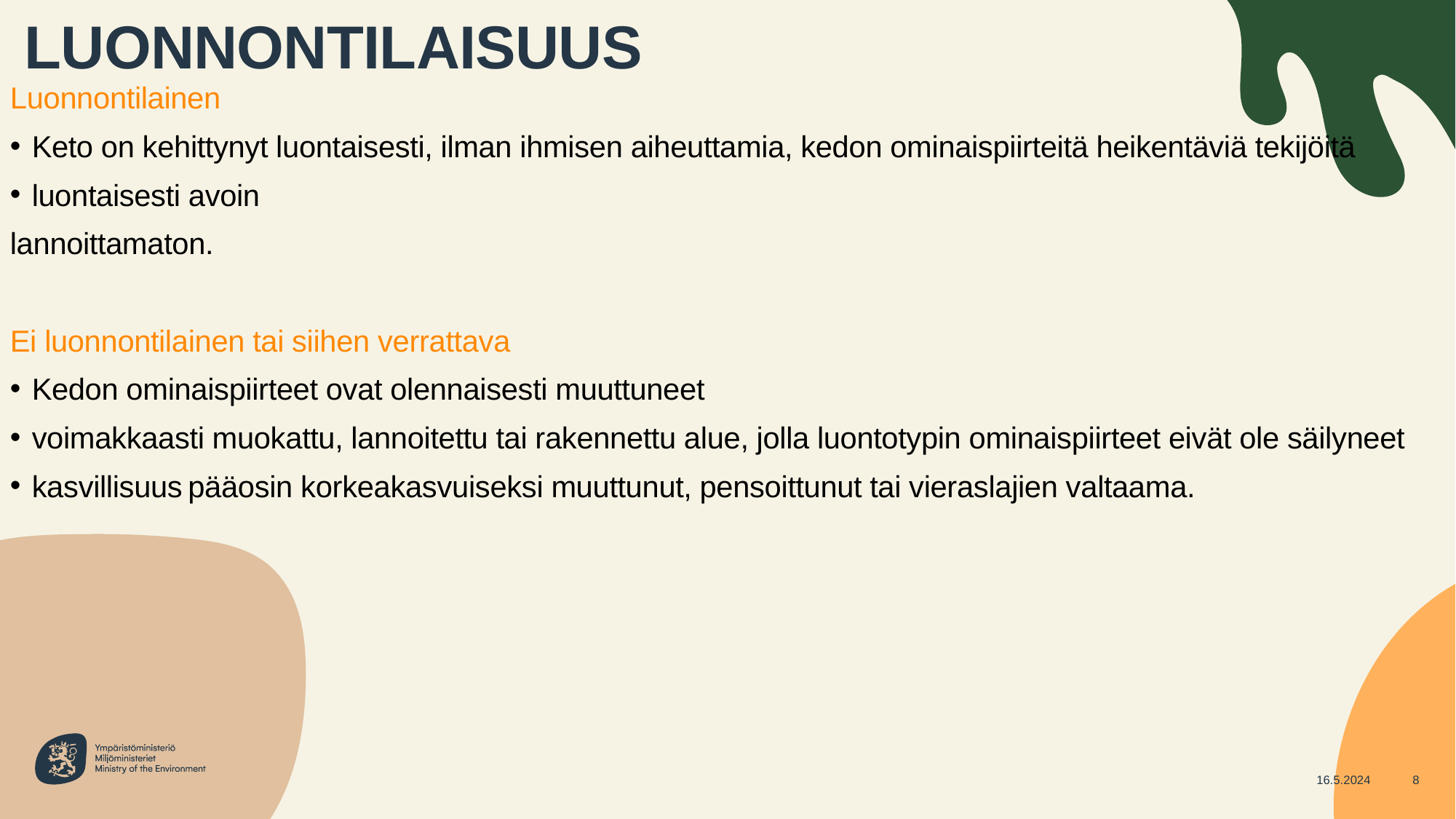

#
LUONNONTILAISUUS

Luonnontilainen
Keto on kehittynyt luontaisesti, ilman ihmisen aiheuttamia, kedon ominaispiirteitä heikentäviä tekijöitä
luontaisesti avoin
lannoittamaton.

Ei luonnontilainen tai siihen verrattava
Kedon ominaispiirteet ovat olennaisesti muuttuneet
voimakkaasti muokattu, lannoitettu tai rakennettu alue, jolla luontotypin ominaispiirteet eivät ole säilyneet
kasvillisuus pääosin korkeakasvuiseksi muuttunut, pensoittunut tai vieraslajien valtaama.

16.5.2024
8